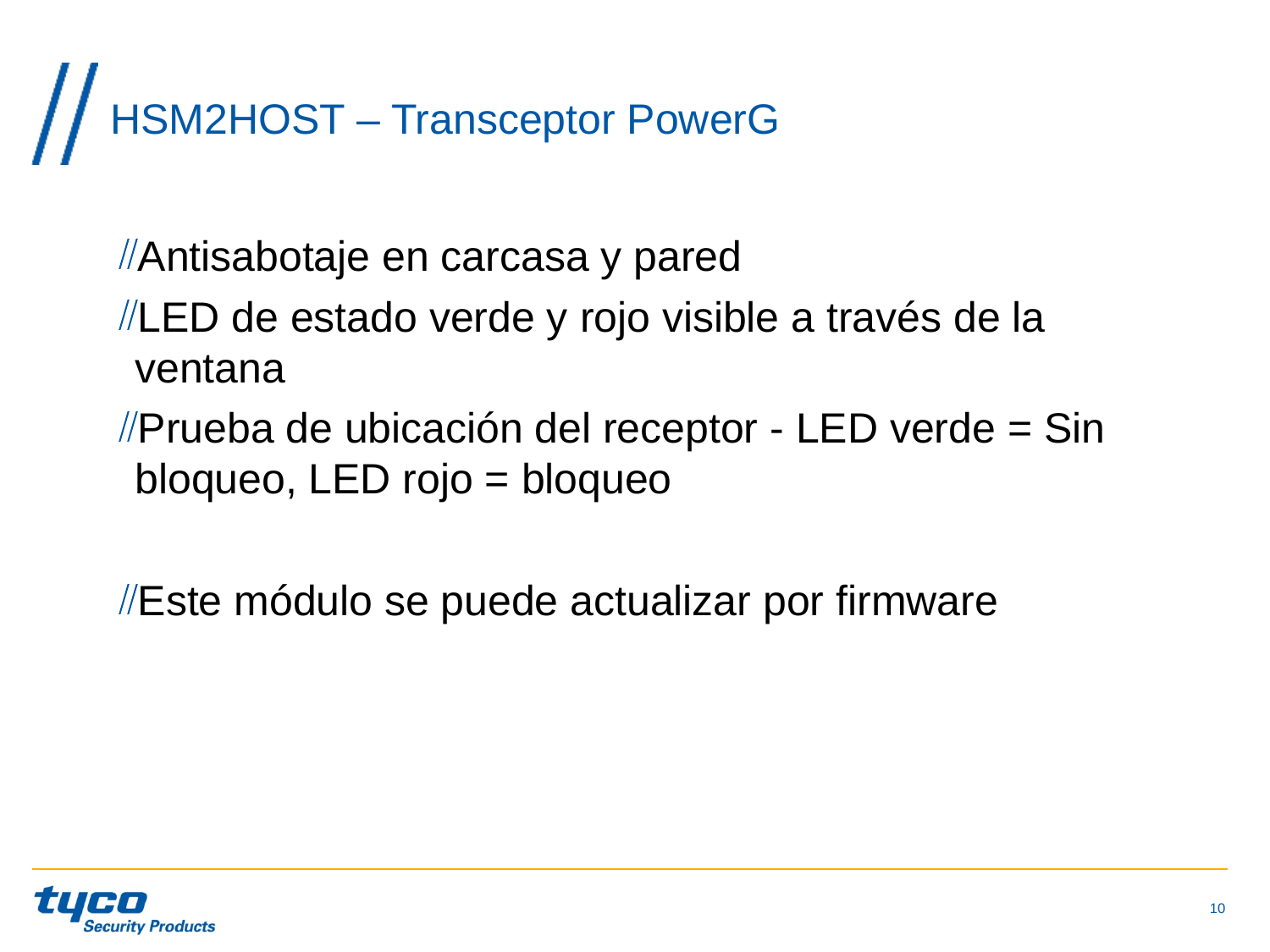

# HSM2HOST – Transceptor PowerG
Antisabotaje en carcasa y pared
LED de estado verde y rojo visible a través de la ventana
Prueba de ubicación del receptor - LED verde = Sin bloqueo, LED rojo = bloqueo

Este módulo se puede actualizar por firmware

10